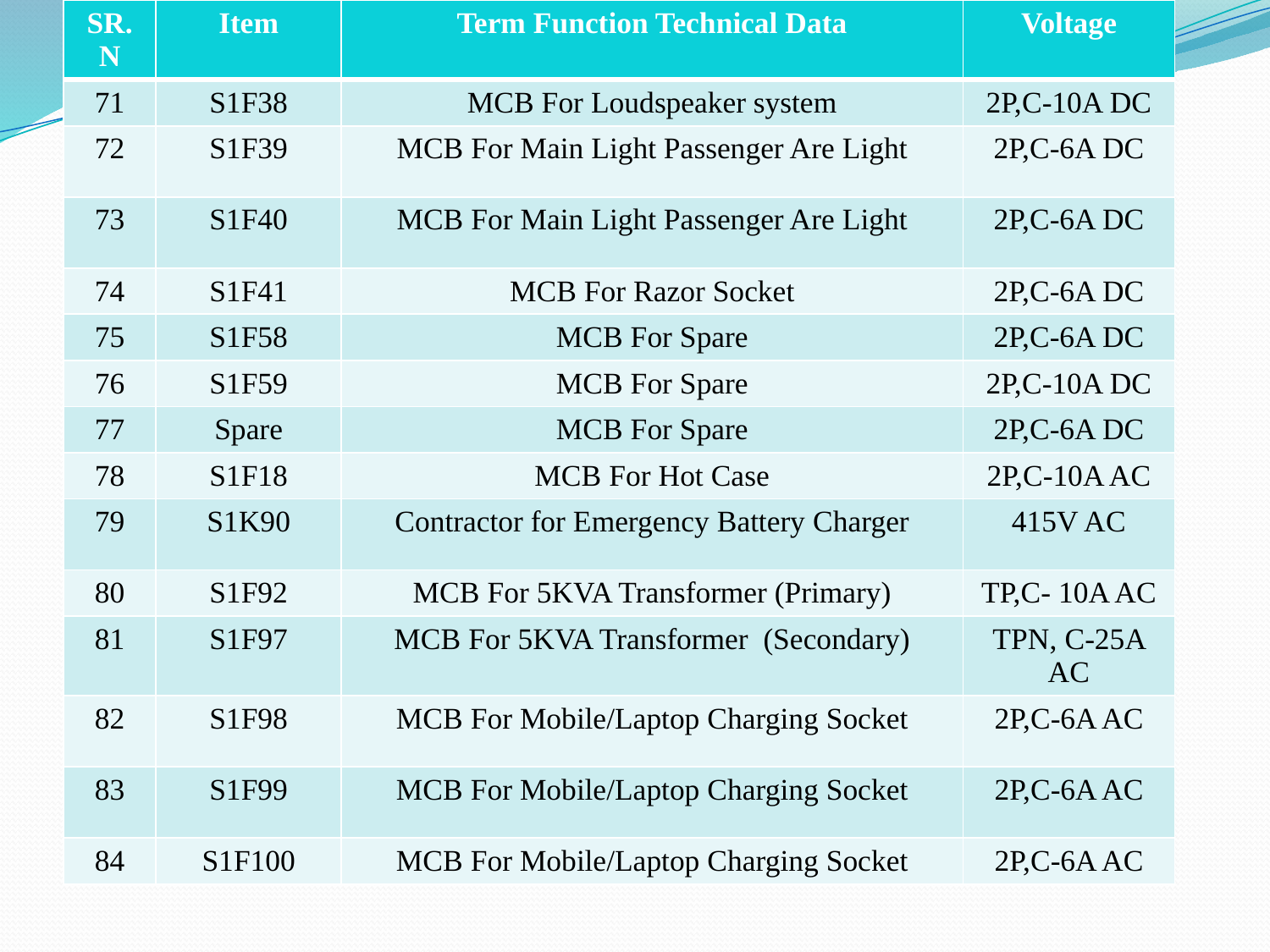

| SR.N | Item | Term Function Technical Data | Voltage |
| --- | --- | --- | --- |
| 71 | S1F38 | MCB For Loudspeaker system | 2P,C-10A DC |
| 72 | S1F39 | MCB For Main Light Passenger Are Light | 2P,C-6A DC |
| 73 | S1F40 | MCB For Main Light Passenger Are Light | 2P,C-6A DC |
| 74 | S1F41 | MCB For Razor Socket | 2P,C-6A DC |
| 75 | S1F58 | MCB For Spare | 2P,C-6A DC |
| 76 | S1F59 | MCB For Spare | 2P,C-10A DC |
| 77 | Spare | MCB For Spare | 2P,C-6A DC |
| 78 | S1F18 | MCB For Hot Case | 2P,C-10A AC |
| 79 | S1K90 | Contractor for Emergency Battery Charger | 415V AC |
| 80 | S1F92 | MCB For 5KVA Transformer (Primary) | TP,C- 10A AC |
| 81 | S1F97 | MCB For 5KVA Transformer (Secondary) | TPN, C-25A AC |
| 82 | S1F98 | MCB For Mobile/Laptop Charging Socket | 2P,C-6A AC |
| 83 | S1F99 | MCB For Mobile/Laptop Charging Socket | 2P,C-6A AC |
| 84 | S1F100 | MCB For Mobile/Laptop Charging Socket | 2P,C-6A AC |
#